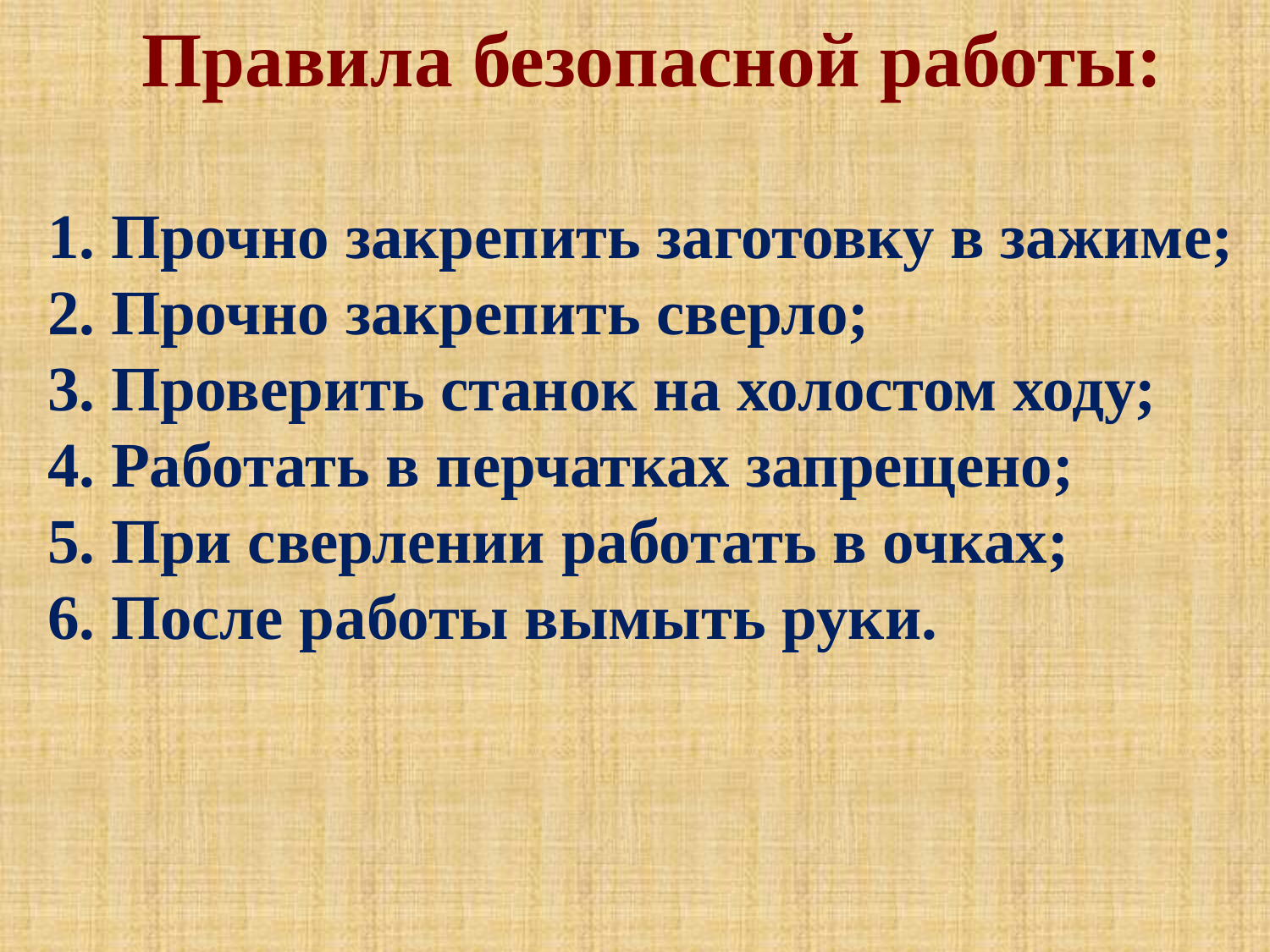

Правила безопасной работы:

1. Прочно закрепить заготовку в зажиме;
2. Прочно закрепить сверло;
3. Проверить станок на холостом ходу;
4. Работать в перчатках запрещено;
5. При сверлении работать в очках;
6. После работы вымыть руки.